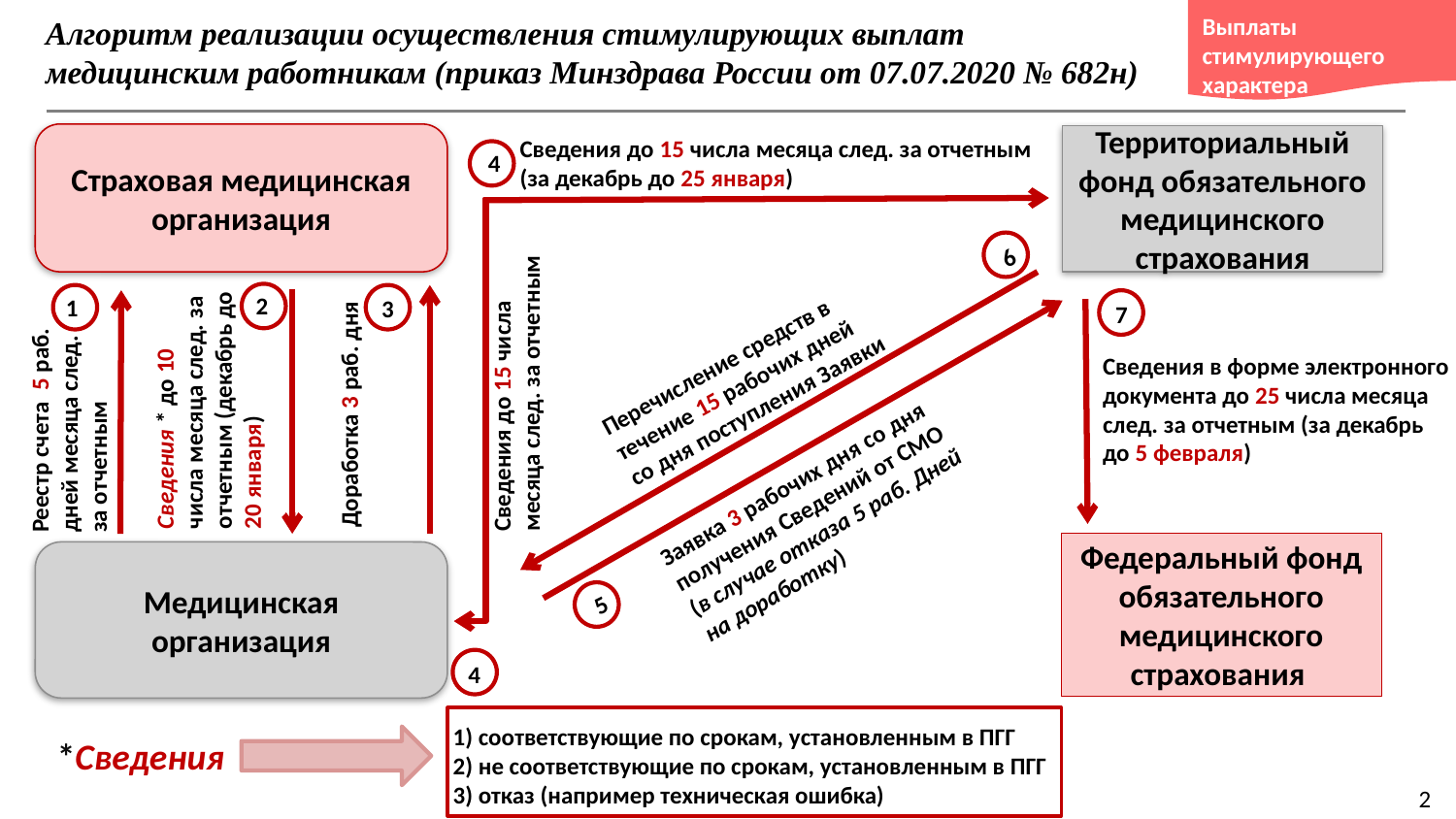

Выплаты стимулирующего характера
Алгоритм реализации осуществления стимулирующих выплат
медицинским работникам (приказ Минздрава России от 07.07.2020 № 682н)
Страховая медицинская организация
Территориальный фонд обязательного медицинского страхования
Сведения до 15 числа месяца след. за отчетным
(за декабрь до 25 января)

4

6
2

1

3

7
Перечисление средств в течение 15 рабочих дней со дня поступления Заявки
Сведения * до 10 числа месяца след. за отчетным (декабрь до 20 января)
Сведения до 15 числа месяца след. за отчетным
Сведения в форме электронного документа до 25 числа месяца след. за отчетным (за декабрь
до 5 февраля)
Реестр счета  5 раб. дней месяца след. за отчетным
Доработка 3 раб. дня
Заявка 3 рабочих дня со дня получения Сведений от СМО (в случае отказа 5 раб. Дней на доработку)
Федеральный фонд обязательного медицинского страхования
Медицинская организация
5

4

1) соответствующие по срокам, установленным в ПГГ
2) не соответствующие по срокам, установленным в ПГГ
3) отказ (например техническая ошибка)

*Сведения

2